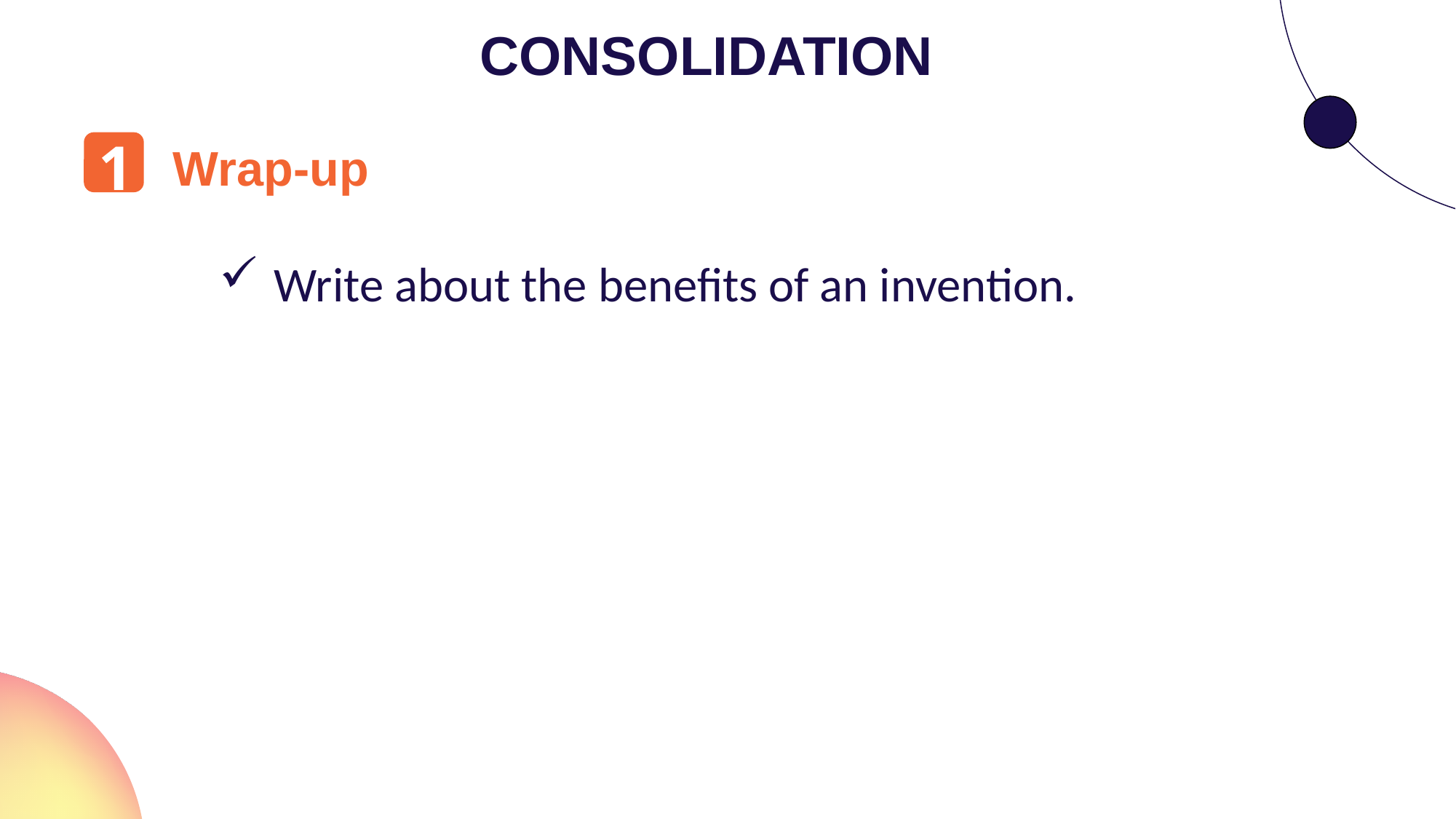

CONSOLIDATION
1

Wrap-up
Write about the benefits of an invention.